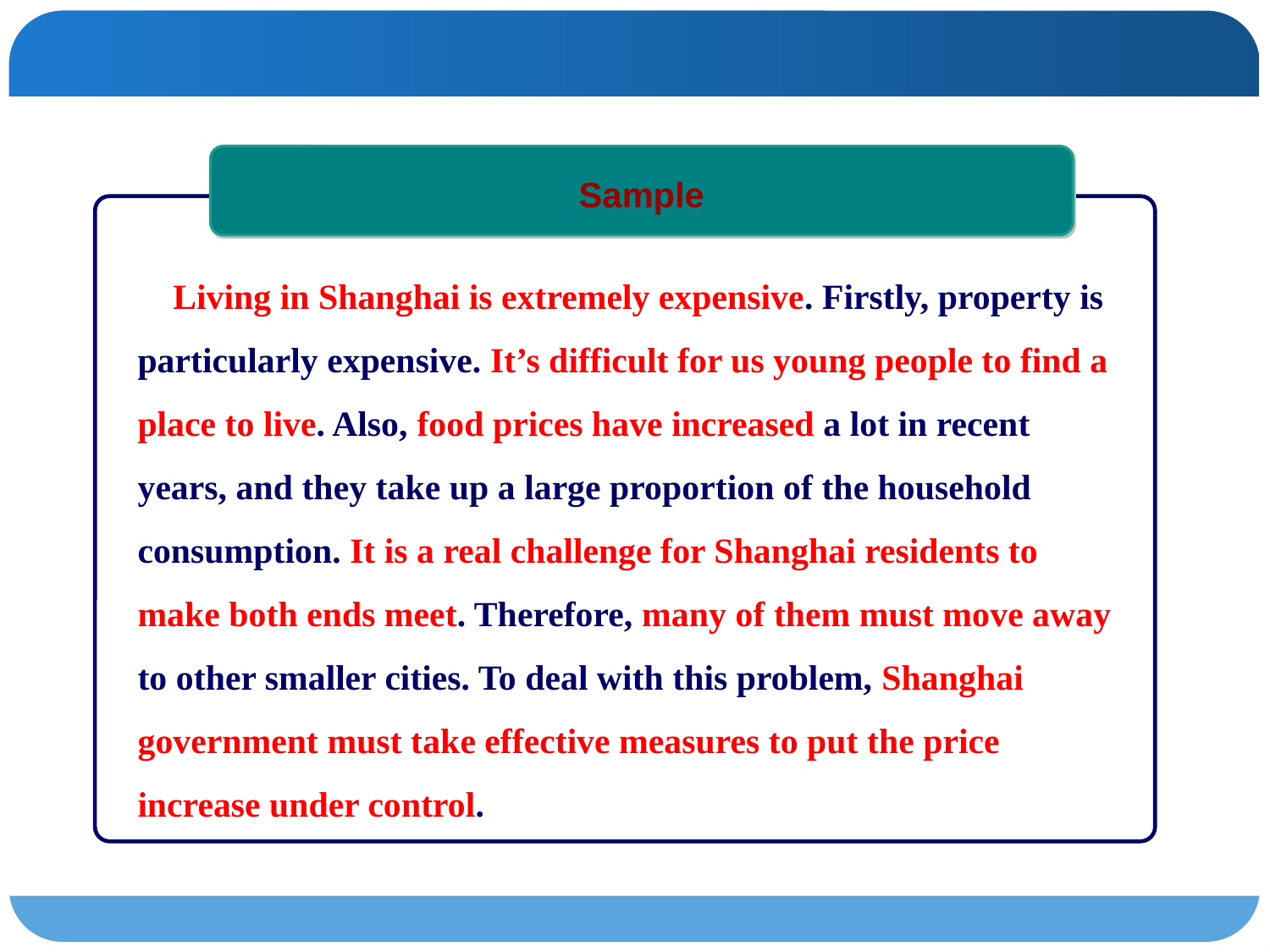

Sample

    Living in Shanghai is extremely expensive. Firstly, property is particularly expensive. It’s difficult for us young people to find a place to live. Also, food prices have increased a lot in recent years, and they take up a large proportion of the household consumption. It is a real challenge for Shanghai residents to make both ends meet. Therefore, many of them must move away to other smaller cities. To deal with this problem, Shanghai government must take effective measures to put the price increase under control.